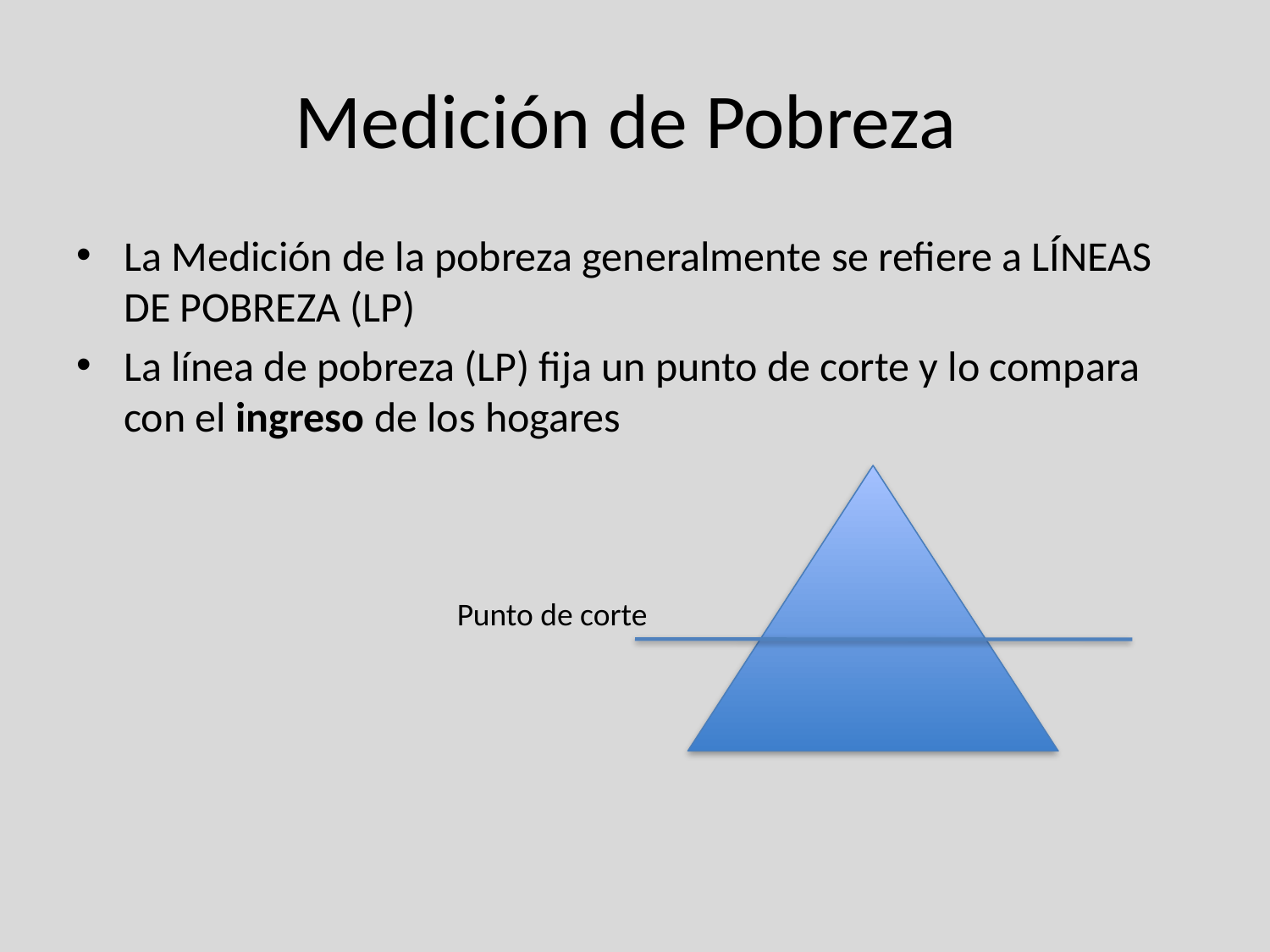

# Medición de Pobreza
La Medición de la pobreza generalmente se refiere a LÍNEAS DE POBREZA (LP)
La línea de pobreza (LP) fija un punto de corte y lo compara con el ingreso de los hogares

Punto de corte